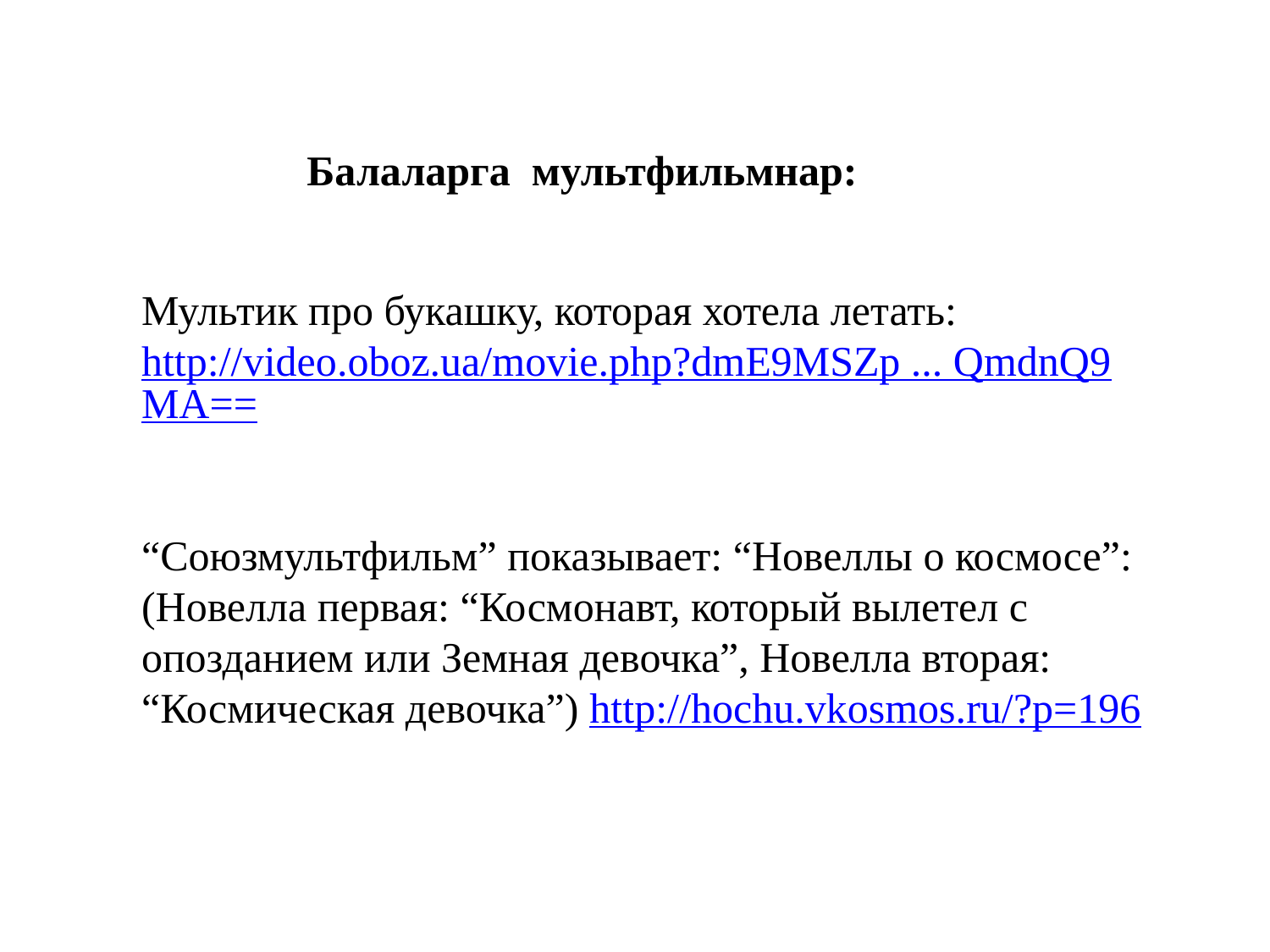

Балаларга  мультфильмнар:

Мультик про букашку, которая хотела летать: http://video.oboz.ua/movie.php?dmE9MSZp ... QmdnQ9MA==
“Союзмультфильм” показывает: “Новеллы о космосе”:
(Новелла первая: “Космонавт, который вылетел с опозданием или Земная девочка”, Новелла вторая: “Космическая девочка”) http://hochu.vkosmos.ru/?p=196